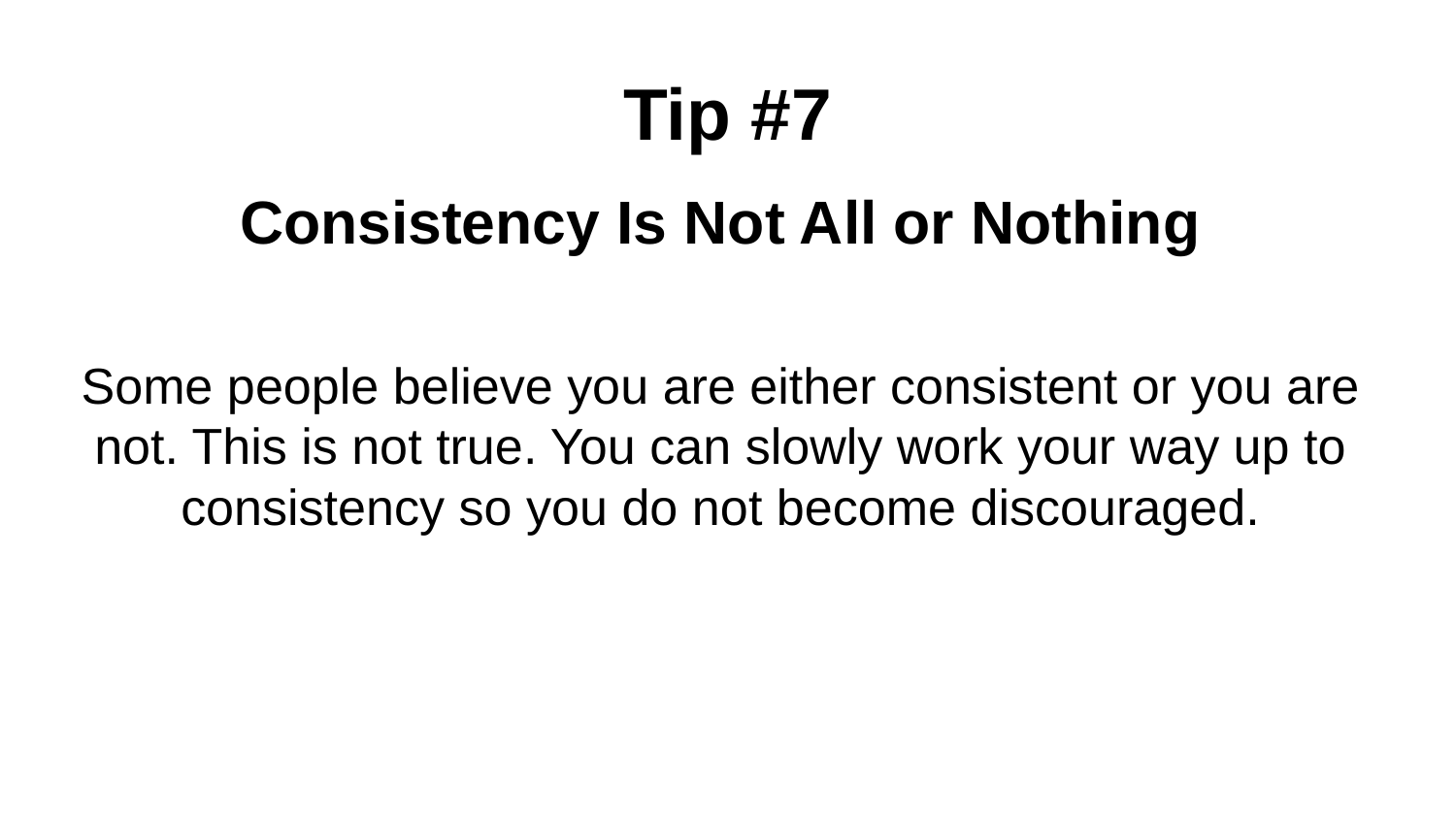

# Tip #7

Consistency Is Not All or Nothing

Some people believe you are either consistent or you are not. This is not true. You can slowly work your way up to consistency so you do not become discouraged.